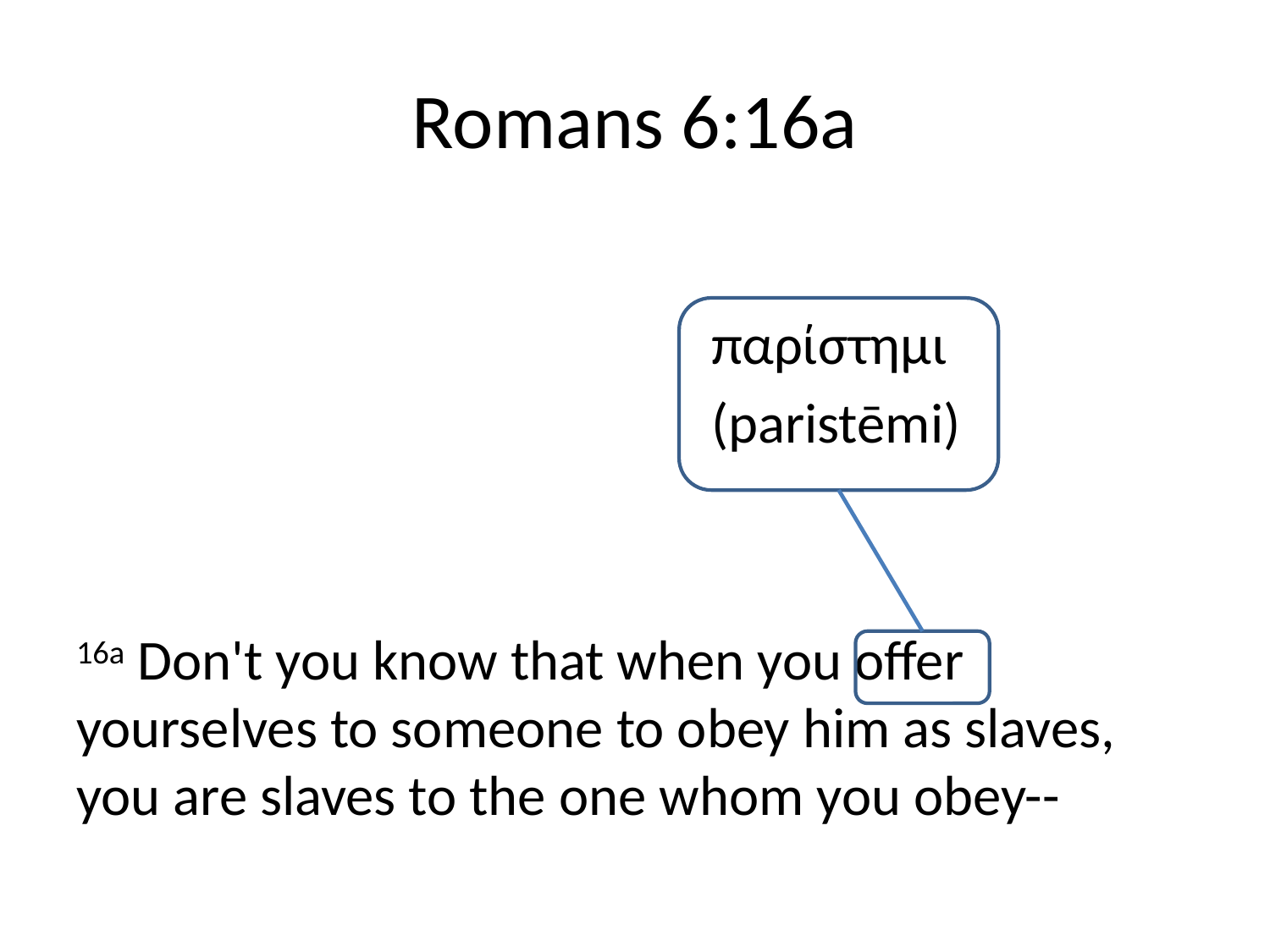

# Romans 6:16a

					παρίστημι
					(paristēmi)

16a Don't you know that when you offer yourselves to someone to obey him as slaves, you are slaves to the one whom you obey--